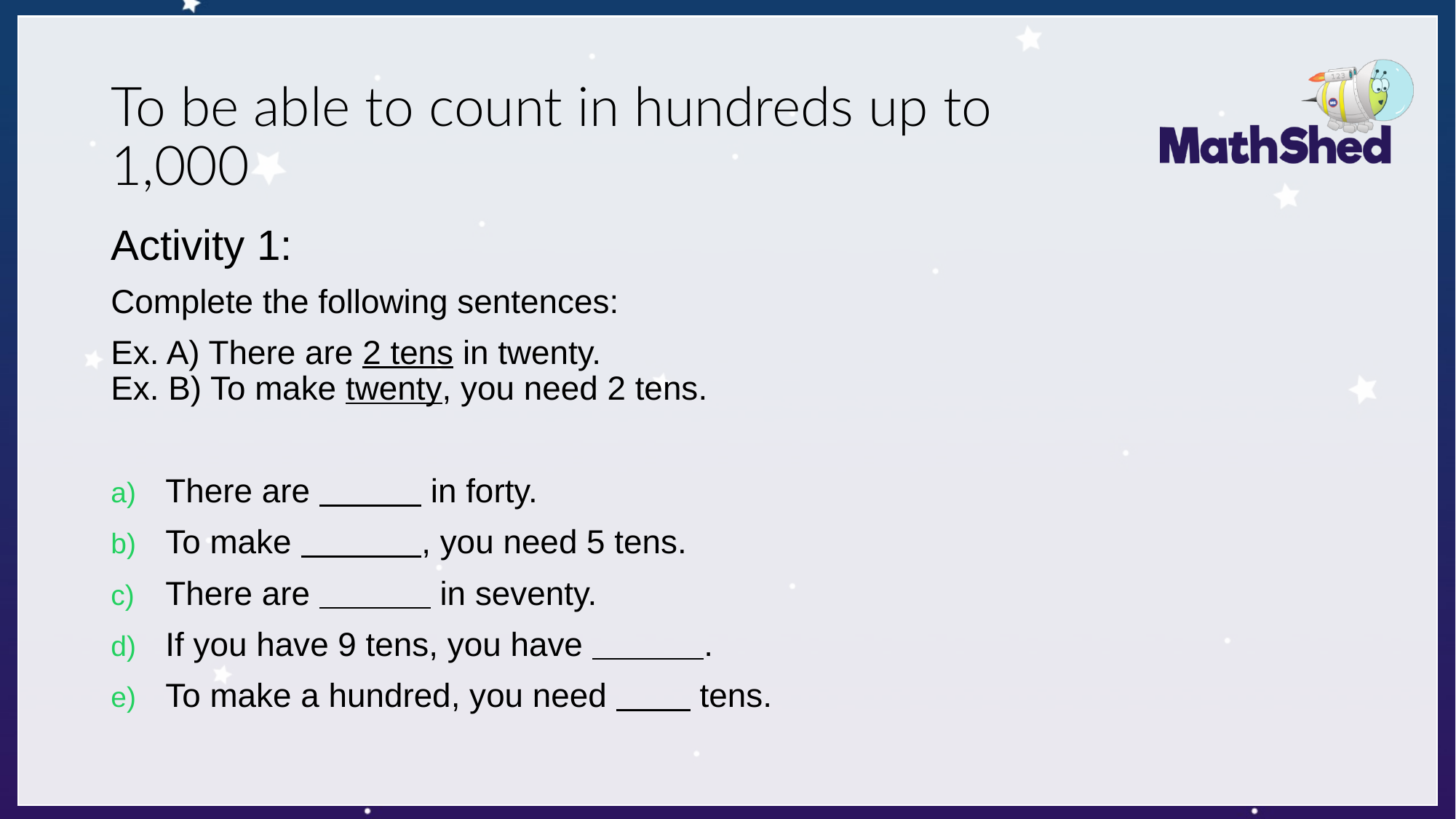

# To be able to count in hundreds up to 1,000
Activity 1:
Complete the following sentences:
Ex. A) There are 2 tens in twenty.
Ex. B) To make twenty, you need 2 tens.

There are             in forty.
To make              , you need 5 tens.
There are              in seventy.
If you have 9 tens, you have             .
To make a hundred, you need          tens.